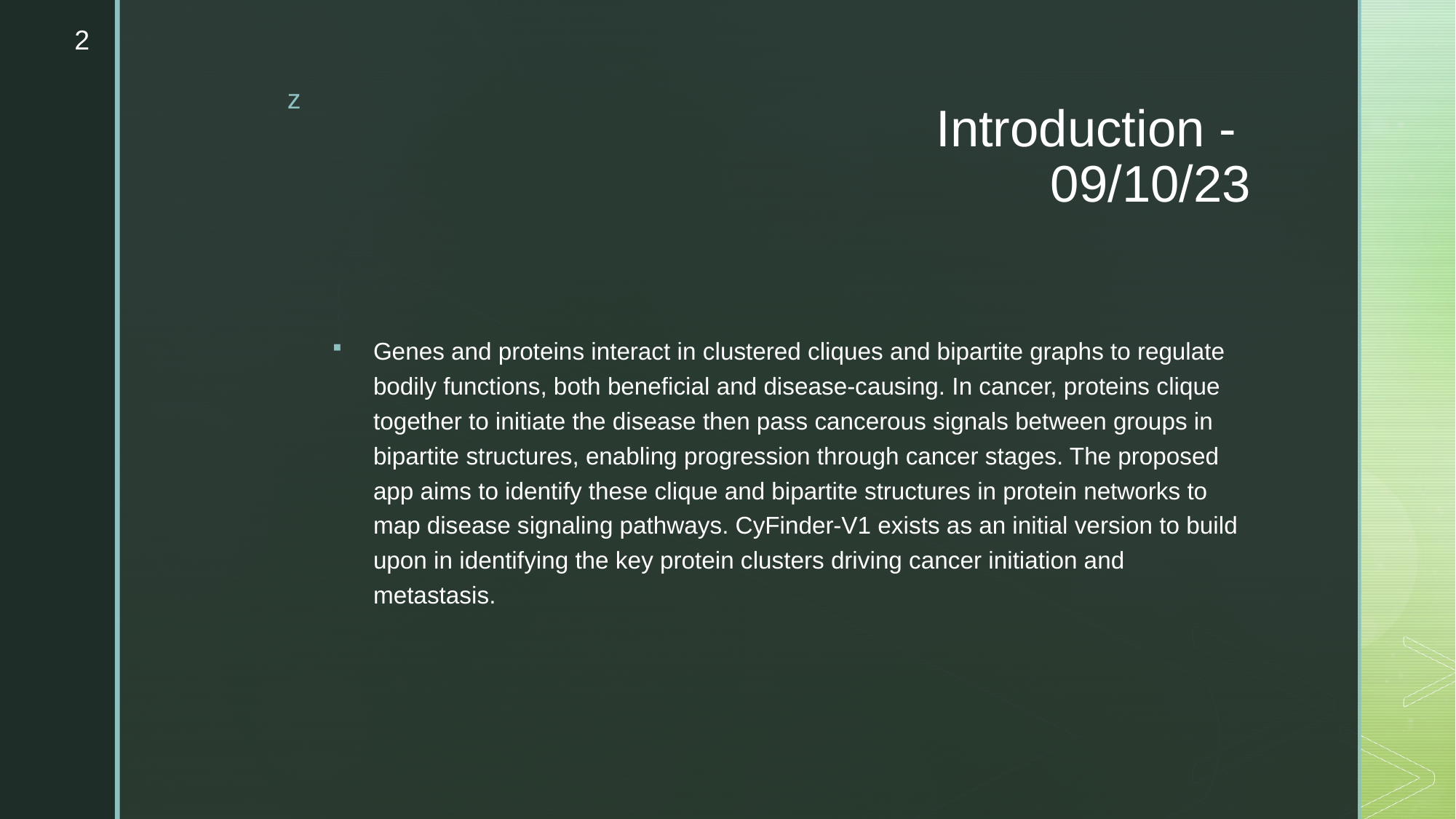

2
# Introduction -  09/10/23
Genes and proteins interact in clustered cliques and bipartite graphs to regulate bodily functions, both beneficial and disease-causing. In cancer, proteins clique together to initiate the disease then pass cancerous signals between groups in bipartite structures, enabling progression through cancer stages. The proposed app aims to identify these clique and bipartite structures in protein networks to map disease signaling pathways. CyFinder-V1 exists as an initial version to build upon in identifying the key protein clusters driving cancer initiation and metastasis.